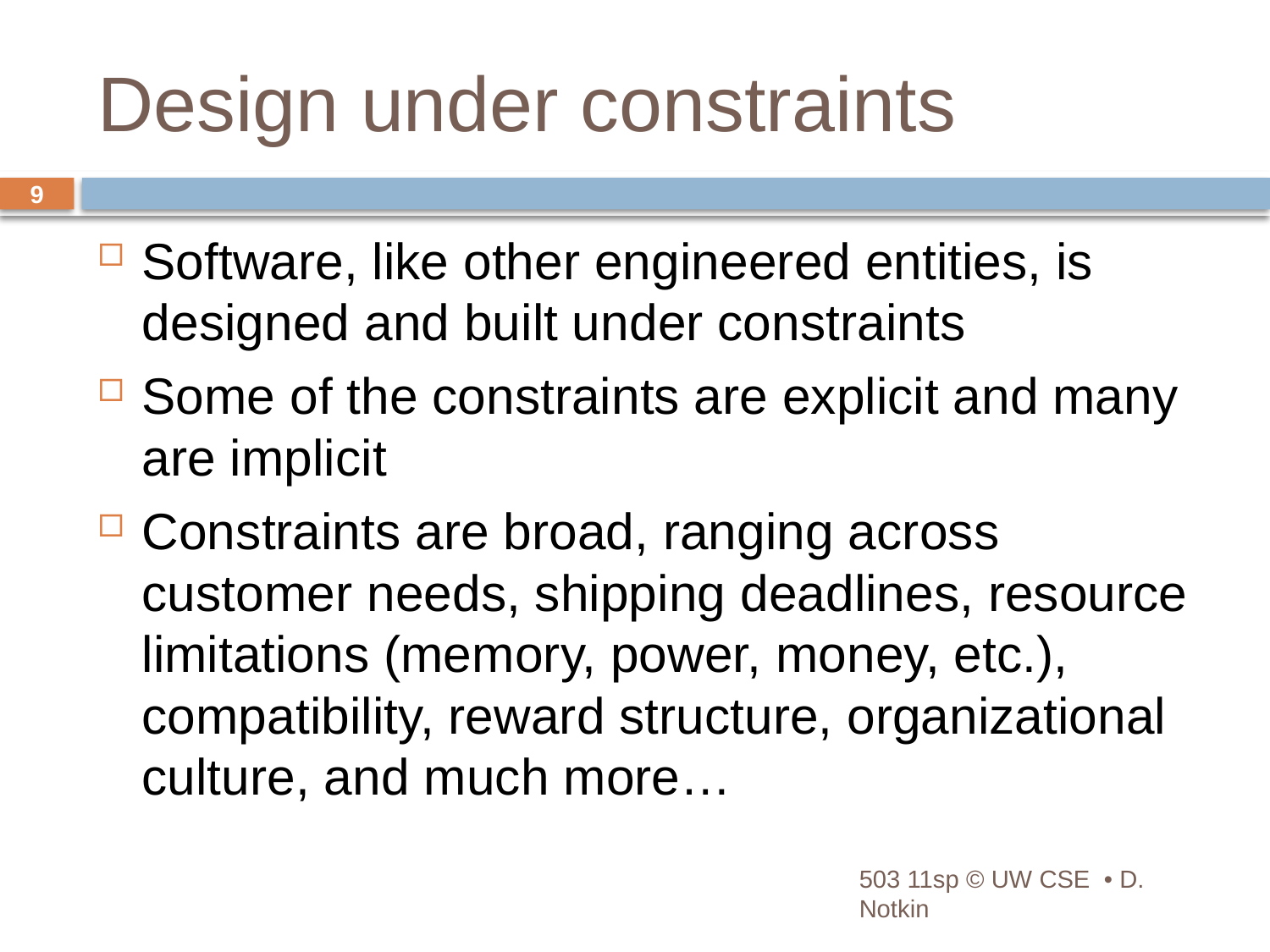

# Design under constraints
9
Software, like other engineered entities, is designed and built under constraints
Some of the constraints are explicit and many are implicit
Constraints are broad, ranging across customer needs, shipping deadlines, resource limitations (memory, power, money, etc.), compatibility, reward structure, organizational culture, and much more…
503 11sp © UW CSE  • D. Notkin